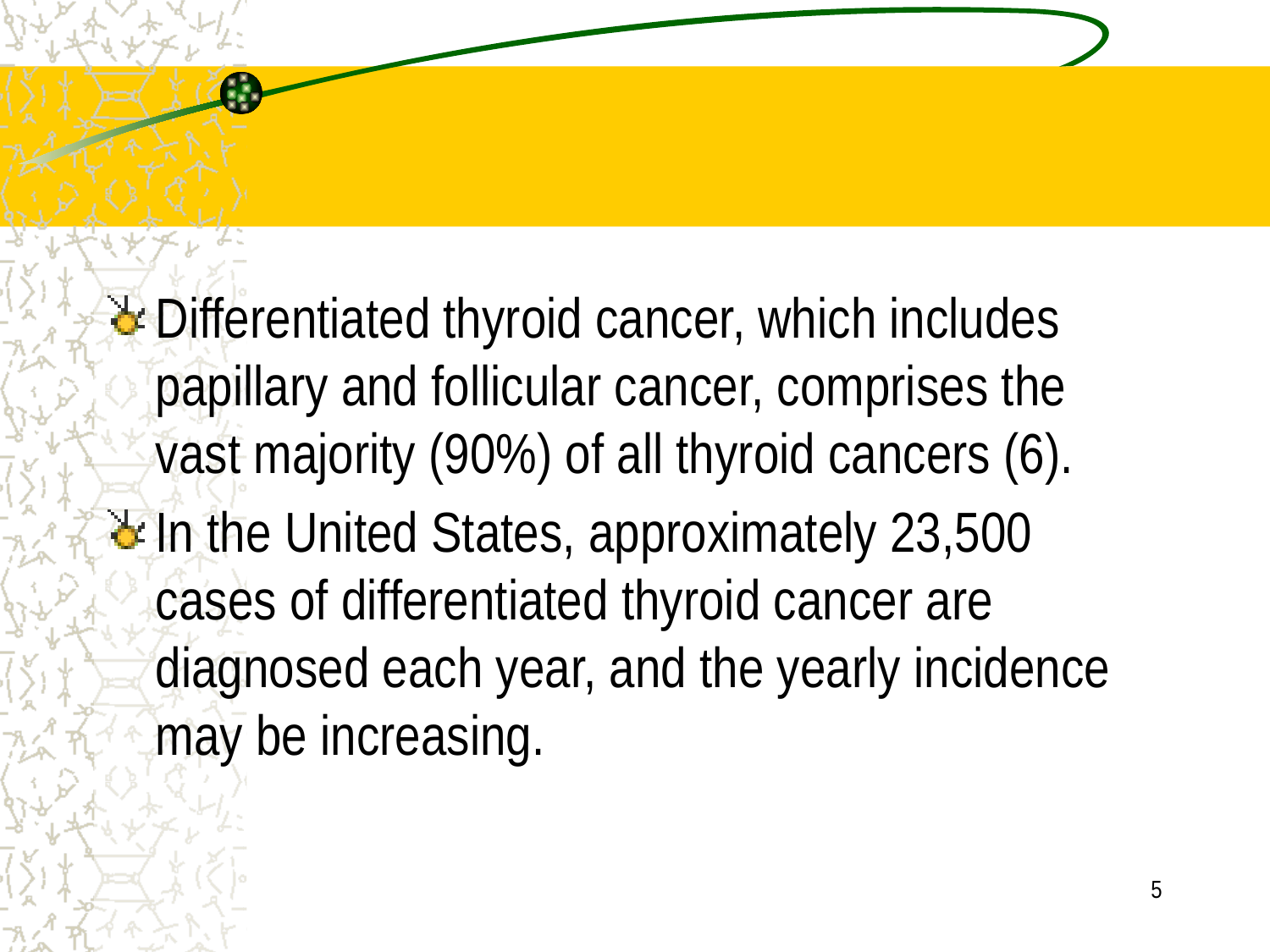

#
Differentiated thyroid cancer, which includes papillary and follicular cancer, comprises the vast majority (90%) of all thyroid cancers (6).
In the United States, approximately 23,500 cases of differentiated thyroid cancer are diagnosed each year, and the yearly incidence may be increasing.

5